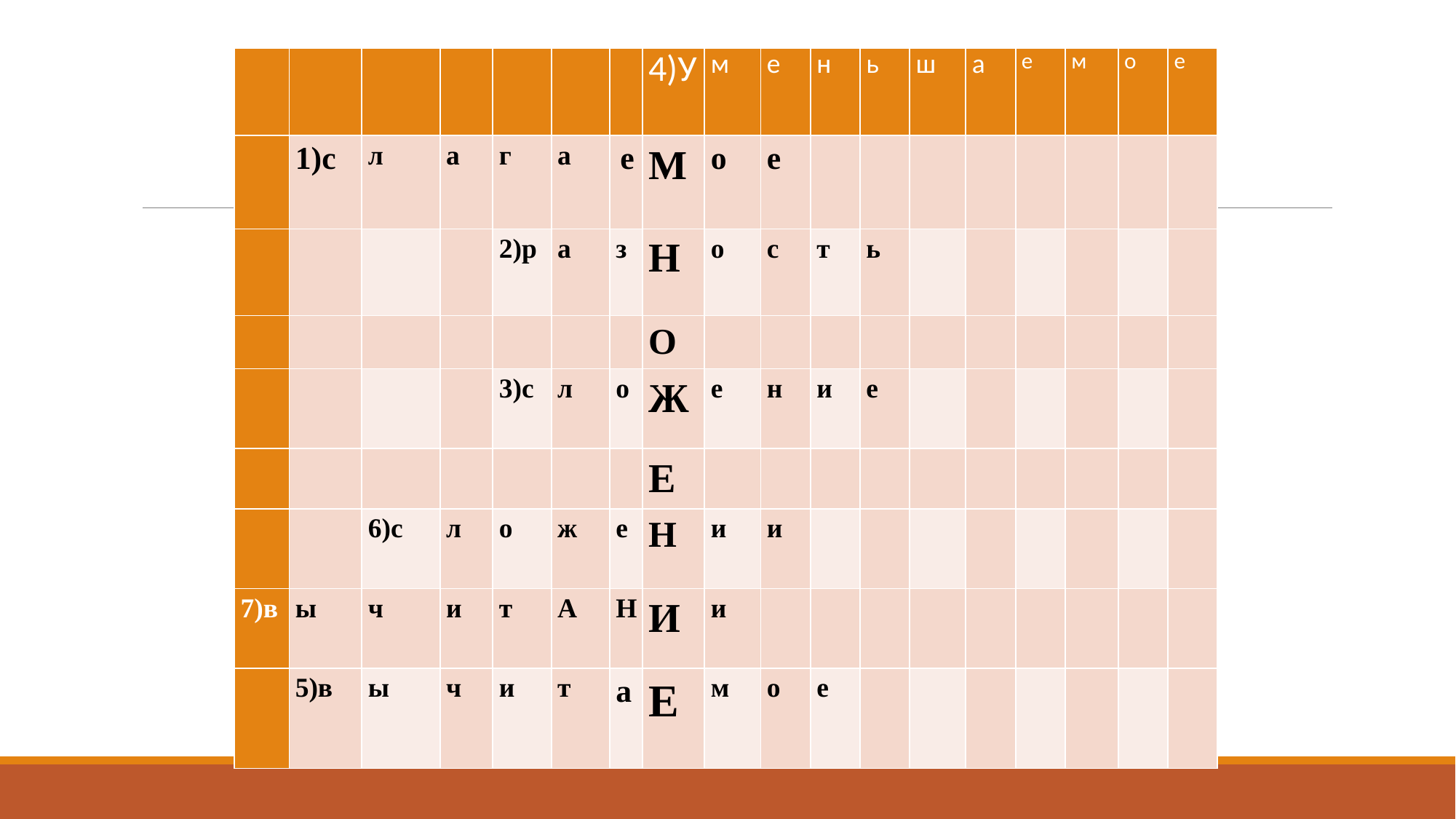

#
|  |  |  |  |  |  |  | 4)У | м | е | н | ь | ш | а | е | м | о | е |
| --- | --- | --- | --- | --- | --- | --- | --- | --- | --- | --- | --- | --- | --- | --- | --- | --- | --- |
|  | 1)с | л | а | г | а | е | М | о | е |  |  |  |  |  |  |  |  |
|  |  |  |  | 2)р | а | з | Н | о | с | т | ь |  |  |  |  |  |  |
|  |  |  |  |  |  |  | О |  |  |  |  |  |  |  |  |  |  |
|  |  |  |  | 3)с | л | о | Ж | е | н | и | е |  |  |  |  |  |  |
|  |  |  |  |  |  |  | Е |  |  |  |  |  |  |  |  |  |  |
|  |  | 6)с | л | о | ж | е | Н | и | и |  |  |  |  |  |  |  |  |
| 7)в | ы | ч | и | т | А | Н | И | и |  |  |  |  |  |  |  |  |  |
|  | 5)в | ы | ч | и | т | а | Е | м | о | е |  |  |  |  |  |  |  |